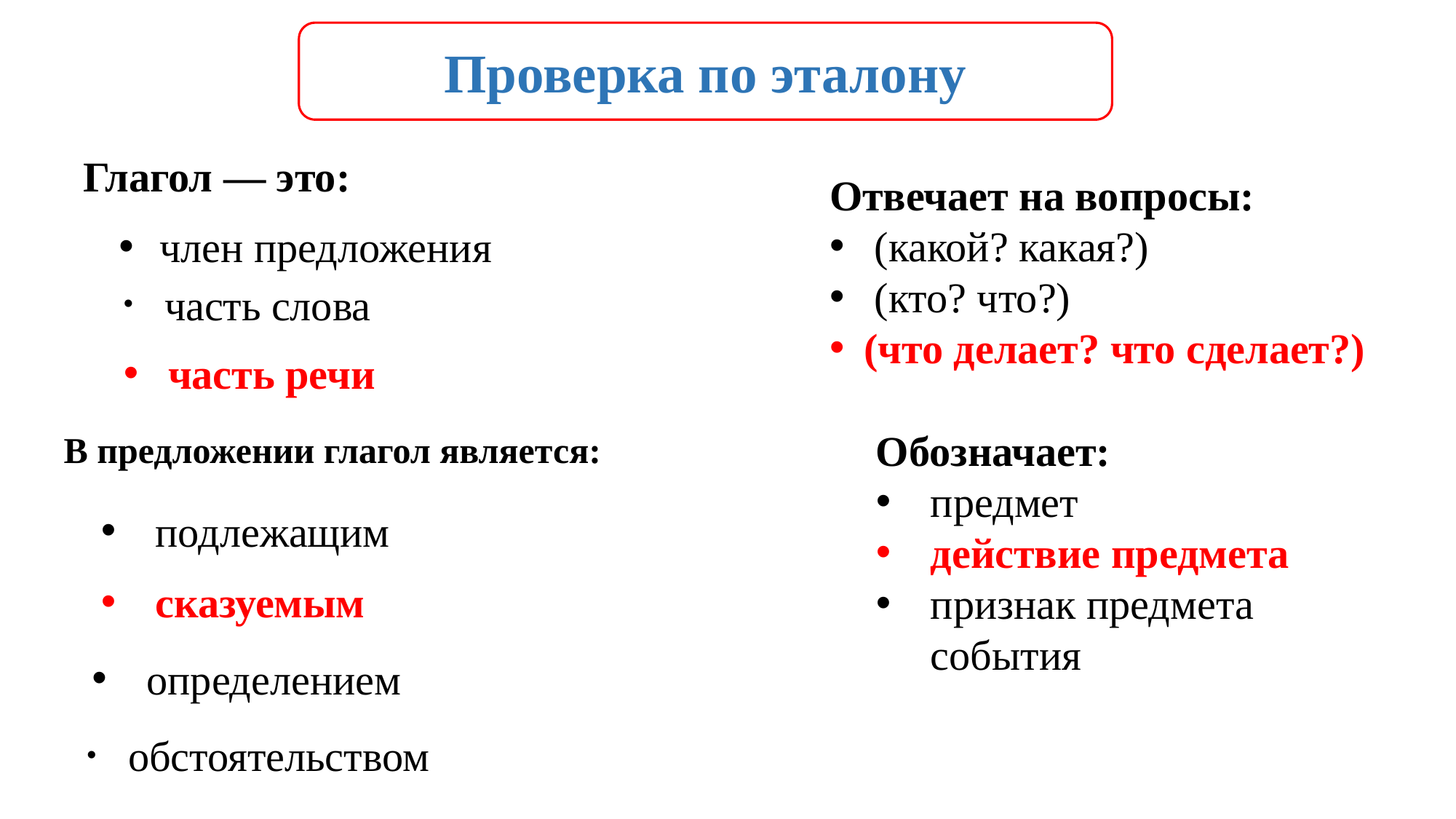

Проверка по эталону
Глагол — это:
Отвечает на вопросы:
 (какой? какая?)
 (кто? что?)
(что делает? что сделает?)
член предложения
 часть слова
 часть речи
Обозначает:
предмет
действие предмета
признак предмета события
В предложении глагол является:
подлежащим
сказуемым
определением
 обстоятельством